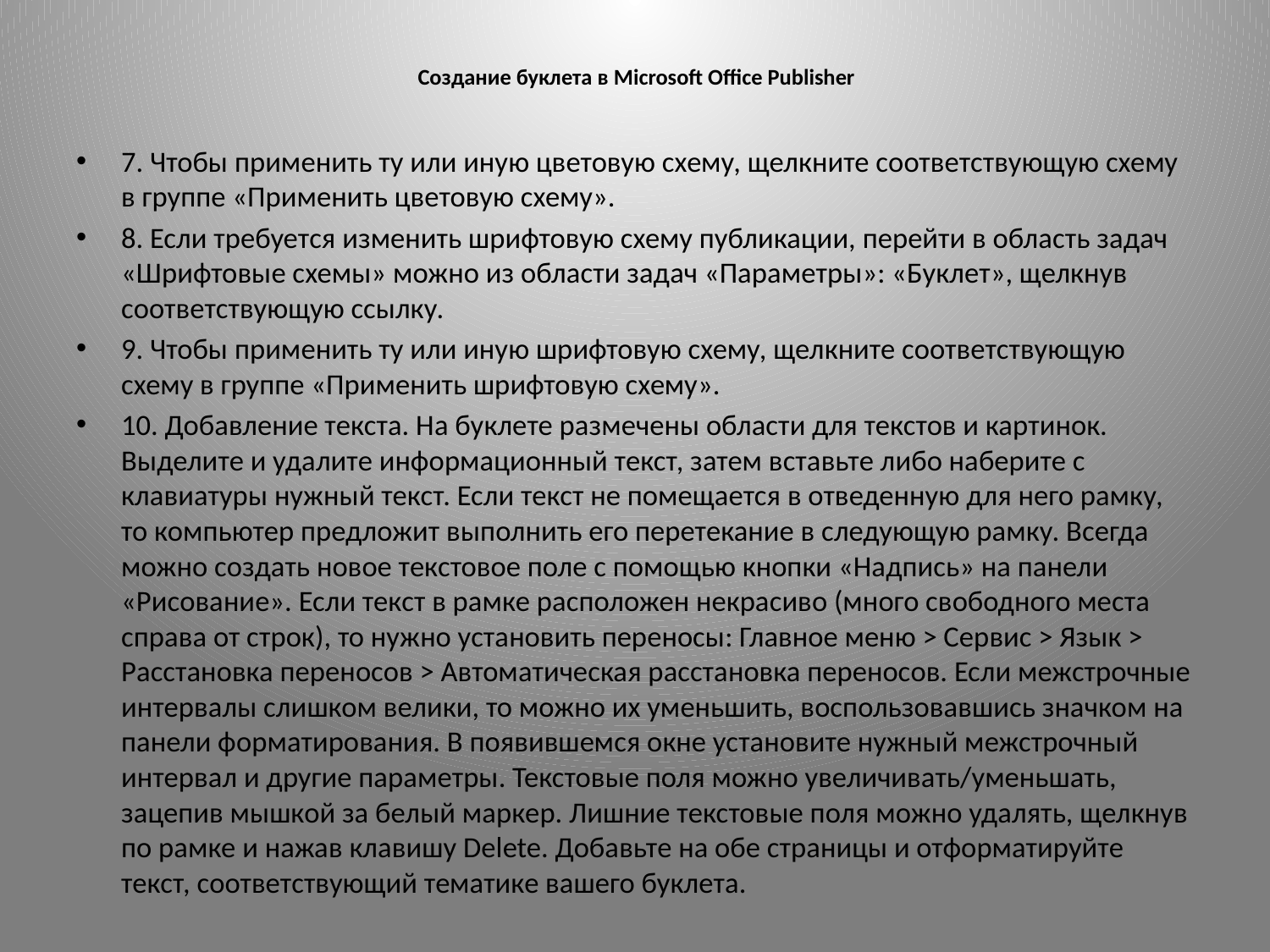

# Создание буклета в Microsoft Office Publisher
7. Чтобы применить ту или иную цветовую схему, щелкните соответствующую схему в группе «Применить цветовую схему».
8. Если требуется изменить шрифтовую схему публикации, перейти в область задач «Шрифтовые схемы» можно из области задач «Параметры»: «Буклет», щелкнув соответствующую ссылку.
9. Чтобы применить ту или иную шрифтовую схему, щелкните соответствующую схему в группе «Применить шрифтовую схему».
10. Добавление текста. На буклете размечены области для текстов и картинок. Выделите и удалите информационный текст, затем вставьте либо наберите с клавиатуры нужный текст. Если текст не помещается в отведенную для него рамку, то компьютер предложит выполнить его перетекание в следующую рамку. Всегда можно создать новое текстовое поле с помощью кнопки «Надпись» на панели «Рисование». Если текст в рамке расположен некрасиво (много свободного места справа от строк), то нужно установить переносы: Главное меню > Сервис > Язык > Расстановка переносов > Автоматическая расстановка переносов. Если межстрочные интервалы слишком велики, то можно их уменьшить, воспользовавшись значком на панели форматирования. В появившемся окне установите нужный межстрочный интервал и другие параметры. Текстовые поля можно увеличивать/уменьшать, зацепив мышкой за белый маркер. Лишние текстовые поля можно удалять, щелкнув по рамке и нажав клавишу Delete. Добавьте на обе страницы и отформатируйте текст, соответствующий тематике вашего буклета.